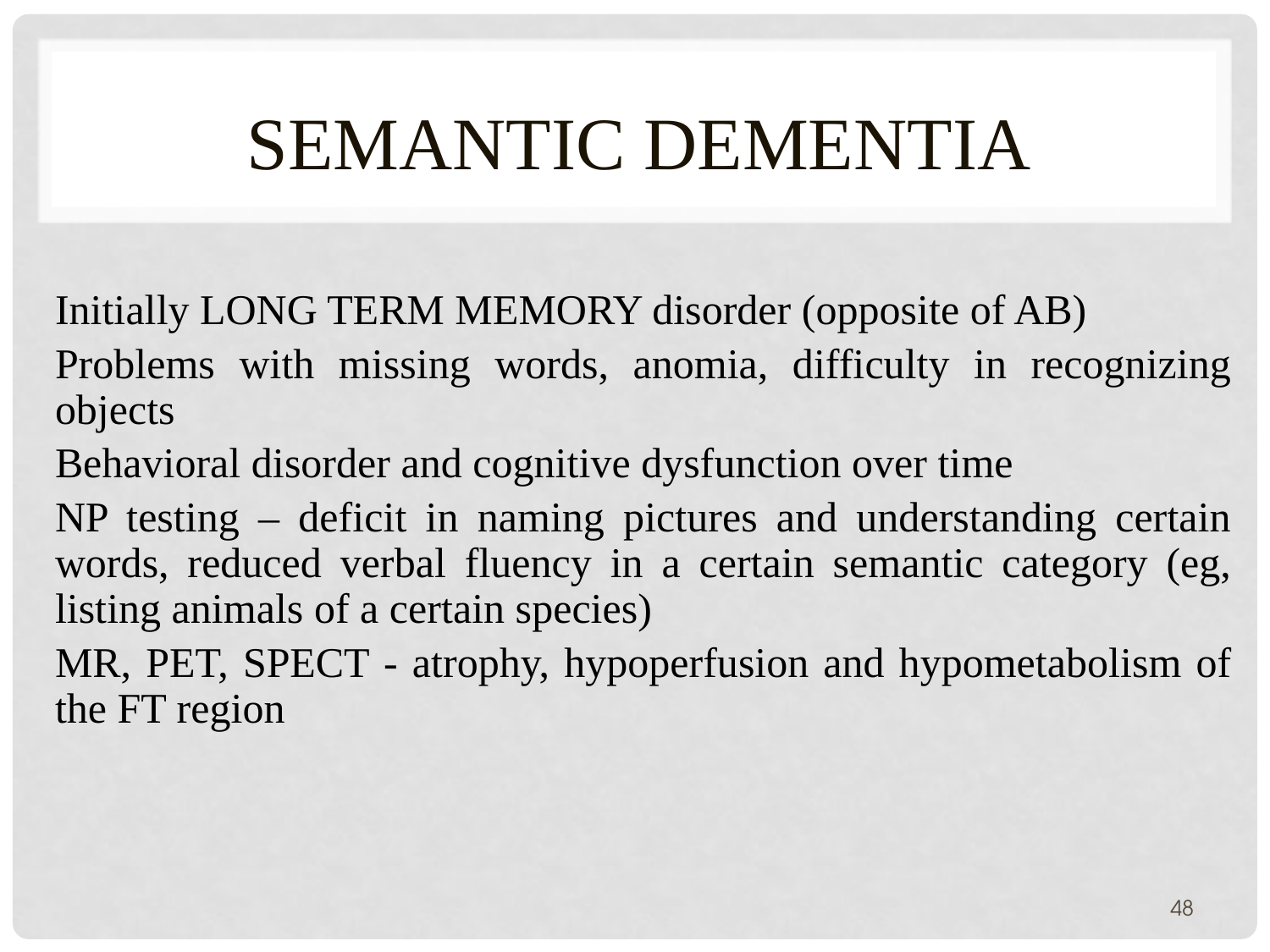

# SEMANTIC DEMENTIA

Initially LONG TERM MEMORY disorder (opposite of AB)
Problems with missing words, anomia, difficulty in recognizing objects
Behavioral disorder and cognitive dysfunction over time
NP testing – deficit in naming pictures and understanding certain words, reduced verbal fluency in a certain semantic category (eg, listing animals of a certain species)
MR, PET, SPECT - atrophy, hypoperfusion and hypometabolism of the FT region
48